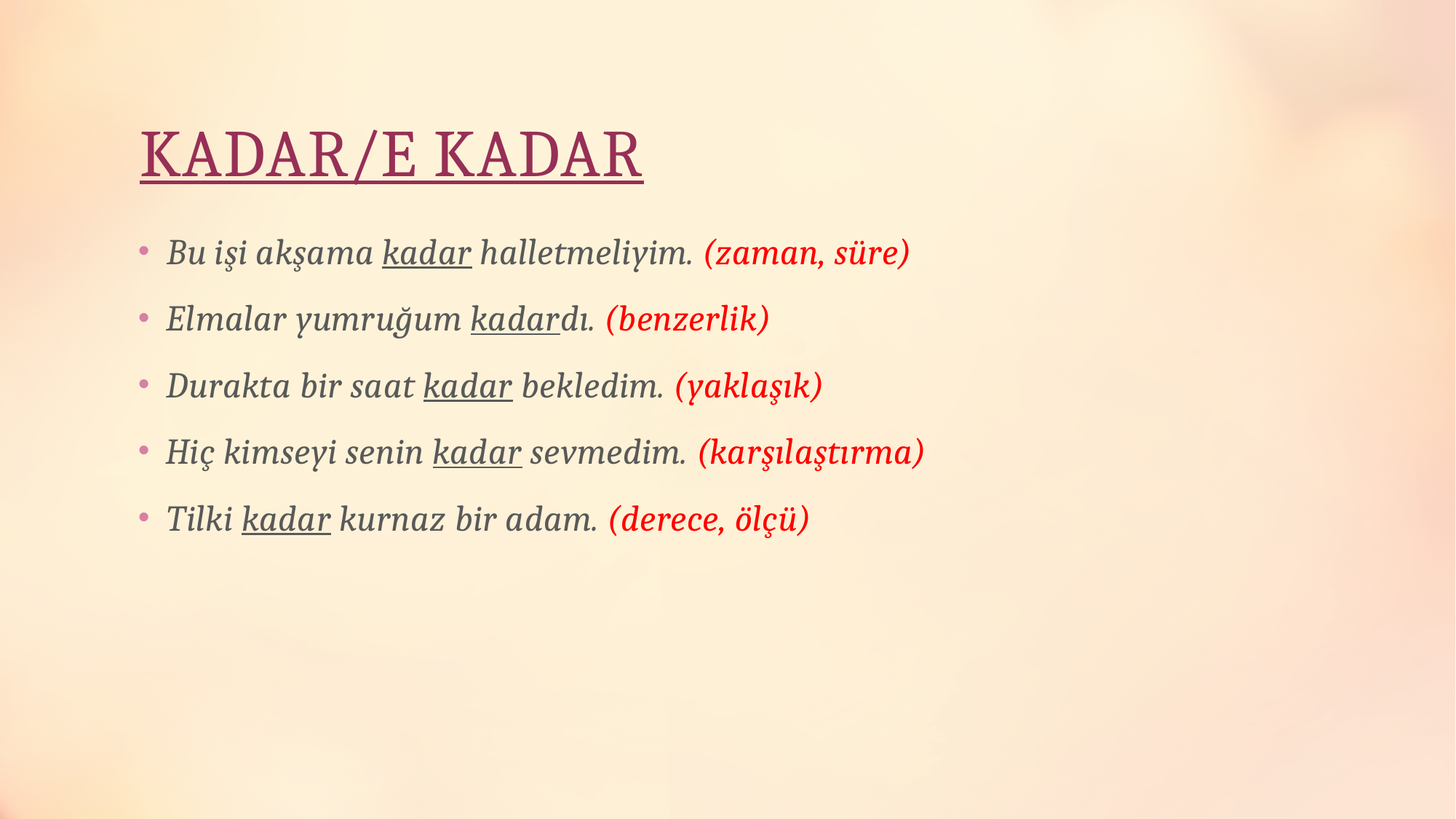

# KADAR/E KADAR
Bu işi akşama kadar halletmeliyim. (zaman, süre)
Elmalar yumruğum kadardı. (benzerlik)
Durakta bir saat kadar bekledim. (yaklaşık)
Hiç kimseyi senin kadar sevmedim. (karşılaştırma)
Tilki kadar kurnaz bir adam. (derece, ölçü)